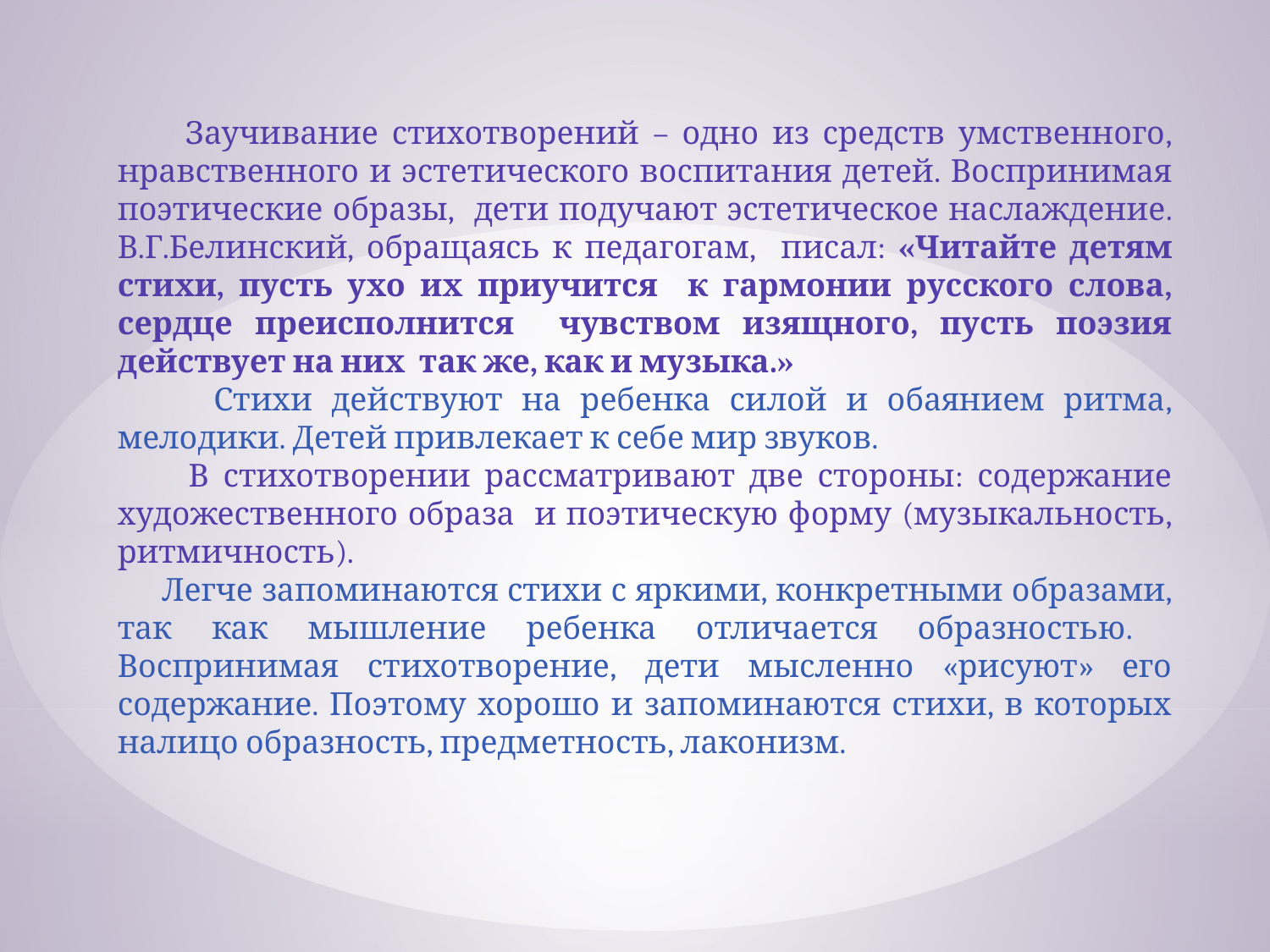

Заучивание стихотворений – одно из средств умственного, нравственного и эстетического воспитания детей. Воспринимая поэтические образы,  дети подучают эстетическое наслаждение. В.Г.Белинский, обращаясь к педагогам,  писал: «Читайте детям стихи, пусть ухо их приучится  к гармонии русского слова, сердце преисполнится  чувством изящного, пусть поэзия действует на них  так же, как и музыка.»
     Стихи действуют на ребенка силой и обаянием ритма, мелодики. Детей привлекает к себе мир звуков.
     В стихотворении рассматривают две стороны: содержание художественного образа  и поэтическую форму (музыкальность, ритмичность).
     Легче запоминаются стихи с яркими, конкретными образами, так как мышление ребенка отличается образностью.  Воспринимая стихотворение, дети мысленно «рисуют» его содержание. Поэтому хорошо и запоминаются стихи, в которых налицо образность, предметность, лаконизм.